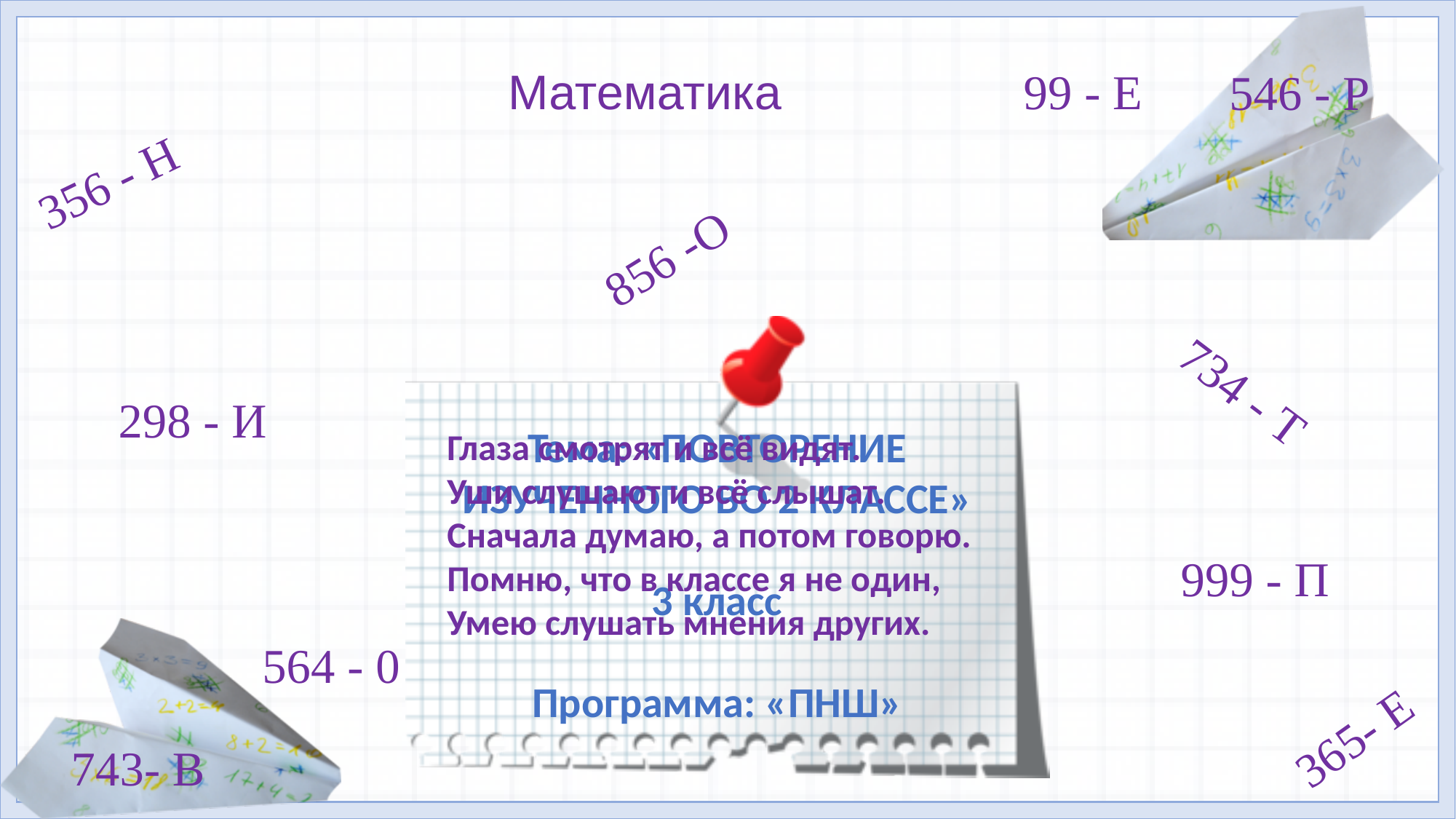

# Математика
99 - Е
546 - Р
356 - Н
856 -О
734 - Т
298 - И
Тема: «ПОВТОРЕНИЕ ИЗУЧЕННОГО ВО 2 КЛАССЕ»

3 класс

Программа: «ПНШ»
Глаза смотрят и всё видят.
Уши слушают и всё слышат.
Сначала думаю, а потом говорю.
Помню, что в классе я не один,
Умею слушать мнения других.

999 - П
564 - 0
365- Е
743- В